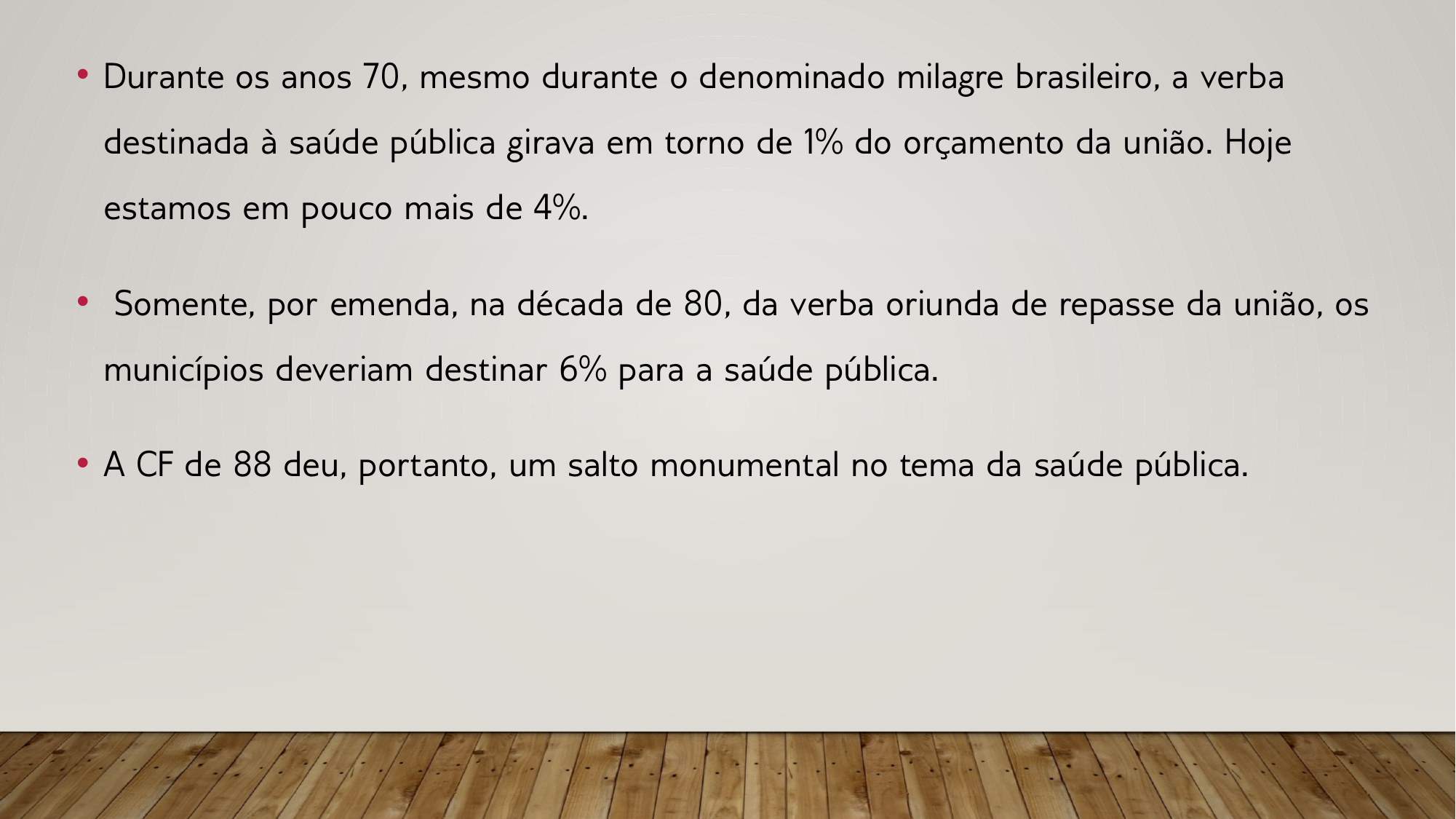

Durante os anos 70, mesmo durante o denominado milagre brasileiro, a verba destinada à saúde pública girava em torno de 1% do orçamento da união. Hoje estamos em pouco mais de 4%.
 Somente, por emenda, na década de 80, da verba oriunda de repasse da união, os municípios deveriam destinar 6% para a saúde pública.
A CF de 88 deu, portanto, um salto monumental no tema da saúde pública.